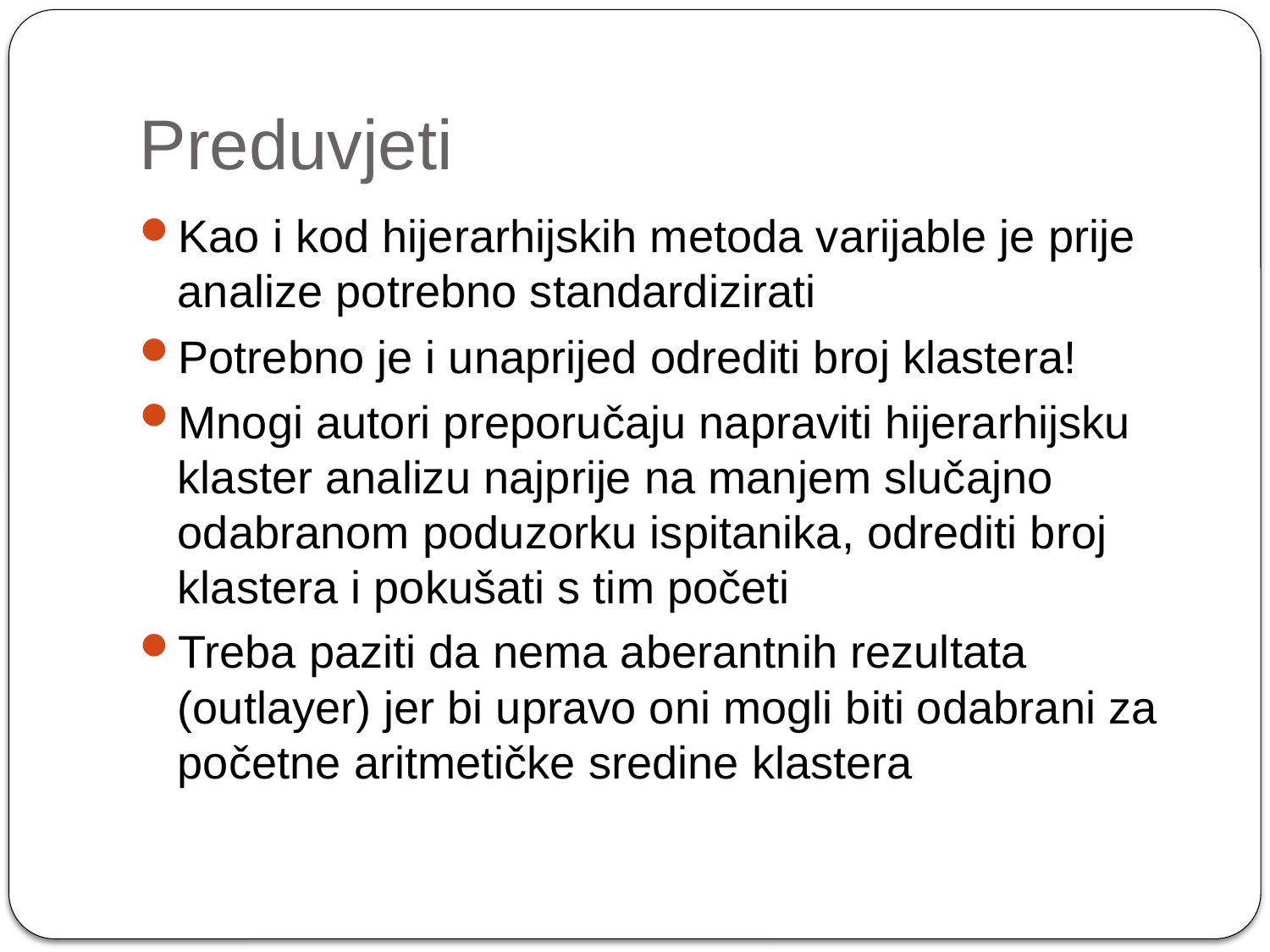

# Preduvjeti
Kao i kod hijerarhijskih metoda varijable je prije analize potrebno standardizirati
Potrebno je i unaprijed odrediti broj klastera!
Mnogi autori preporučaju napraviti hijerarhijsku klaster analizu najprije na manjem slučajno odabranom poduzorku ispitanika, odrediti broj klastera i pokušati s tim početi
Treba paziti da nema aberantnih rezultata (outlayer) jer bi upravo oni mogli biti odabrani za početne aritmetičke sredine klastera